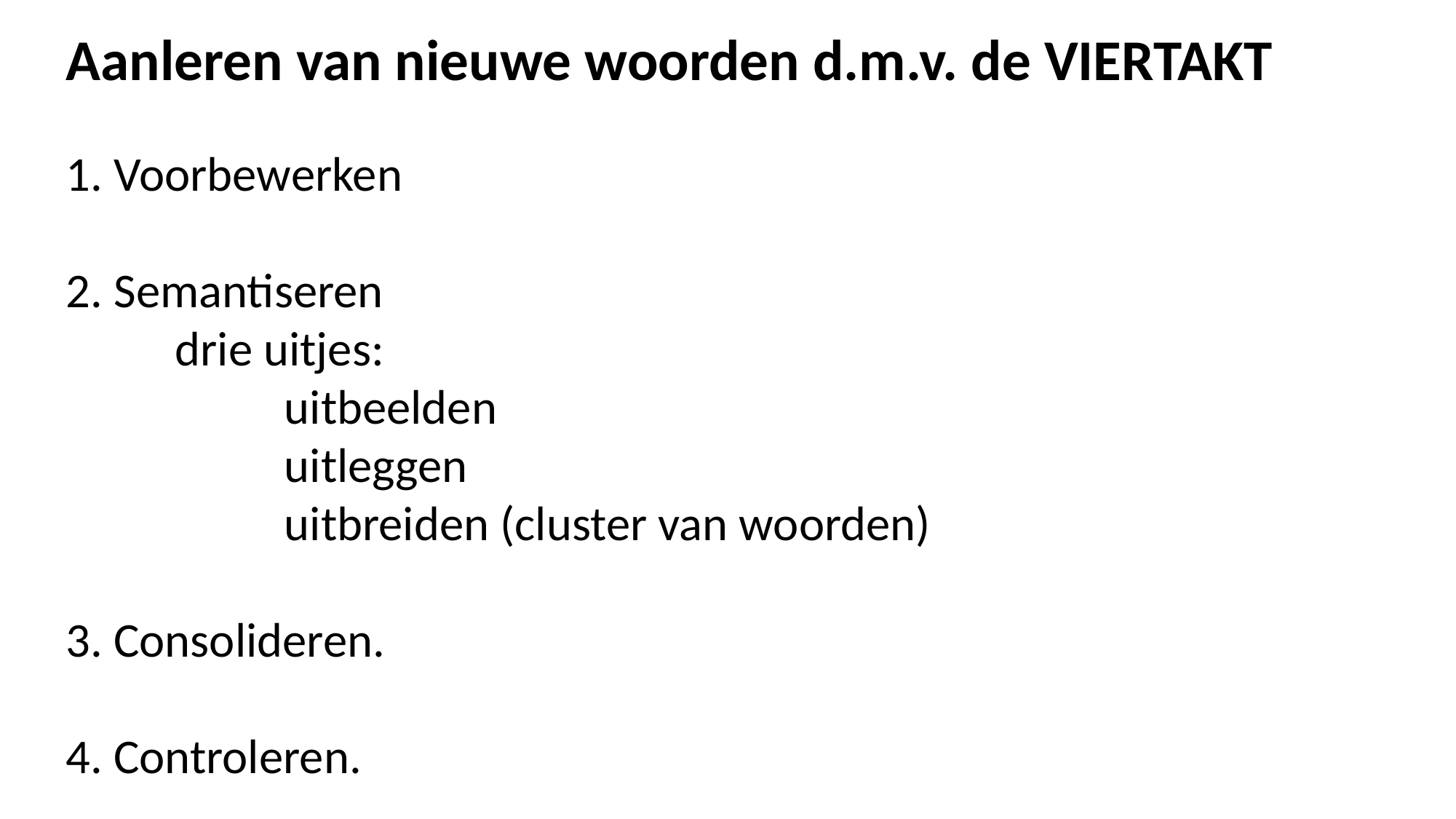

Aanleren van nieuwe woorden d.m.v. de VIERTAKT

1. Voorbewerken

2. Semantiseren
	drie uitjes:
		uitbeelden
		uitleggen
		uitbreiden (cluster van woorden)

3. Consolideren.

4. Controleren.